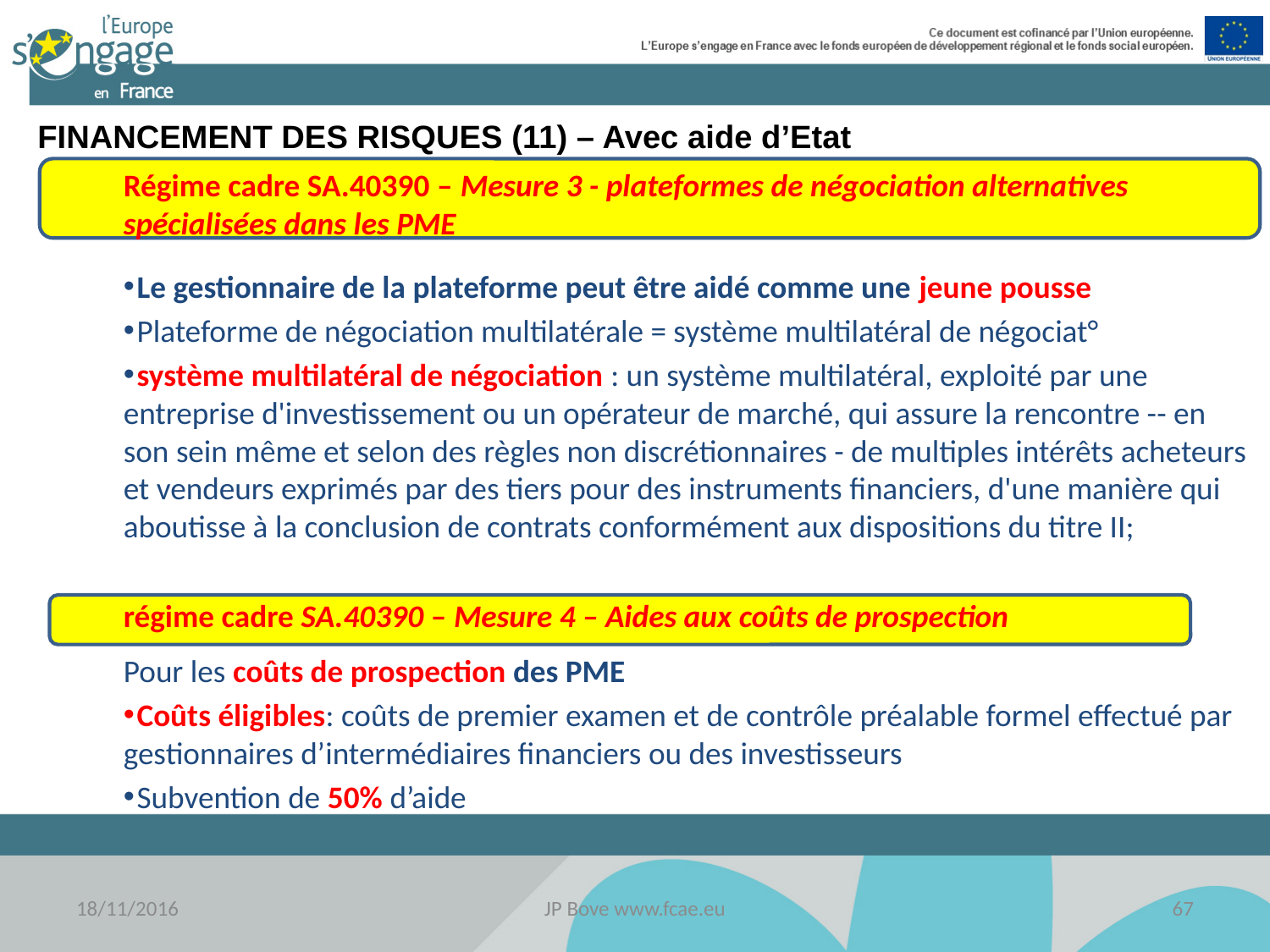

FINANCEMENT DES RISQUES (11) – Avec aide d’Etat

Régime cadre SA.40390 – Mesure 3 - plateformes de négociation alternatives spécialisées dans les PME

 Le gestionnaire de la plateforme peut être aidé comme une jeune pousse
 Plateforme de négociation multilatérale = système multilatéral de négociat°
 système multilatéral de négociation : un système multilatéral, exploité par une entreprise d'investissement ou un opérateur de marché, qui assure la rencontre -- en son sein même et selon des règles non discrétionnaires - de multiples intérêts acheteurs et vendeurs exprimés par des tiers pour des instruments financiers, d'une manière qui aboutisse à la conclusion de contrats conformément aux dispositions du titre II;

régime cadre SA.40390 – Mesure 4 – Aides aux coûts de prospection

Pour les coûts de prospection des PME
 Coûts éligibles: coûts de premier examen et de contrôle préalable formel effectué par gestionnaires d’intermédiaires financiers ou des investisseurs
 Subvention de 50% d’aide

18/11/2016
JP Bove www.fcae.eu
67